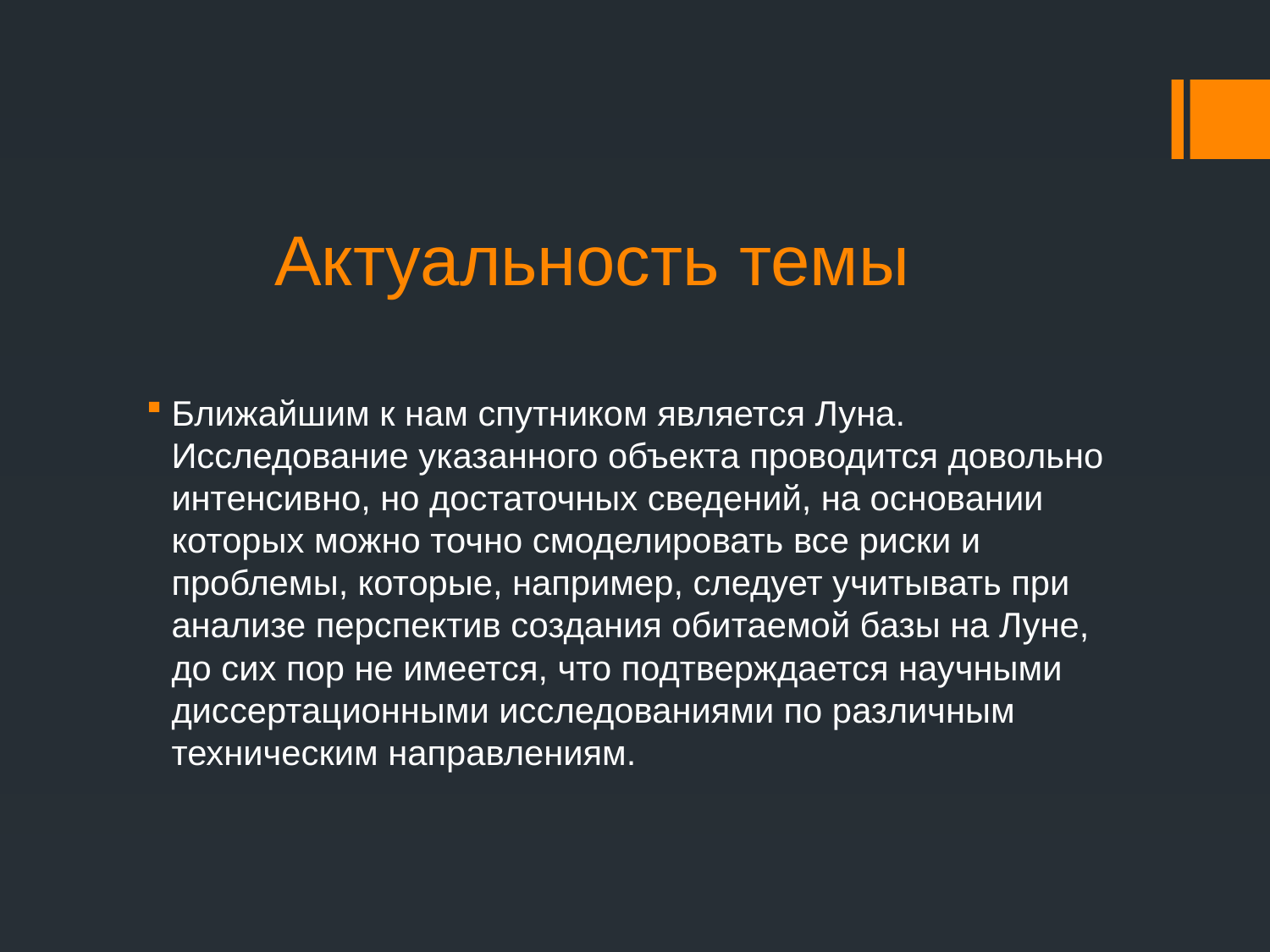

# Актуальность темы
Ближайшим к нам спутником является Луна. Исследование указанного объекта проводится довольно интенсивно, но достаточных сведений, на основании которых можно точно смоделировать все риски и проблемы, которые, например, следует учитывать при анализе перспектив создания обитаемой базы на Луне, до сих пор не имеется, что подтверждается научными диссертационными исследованиями по различным техническим направлениям.